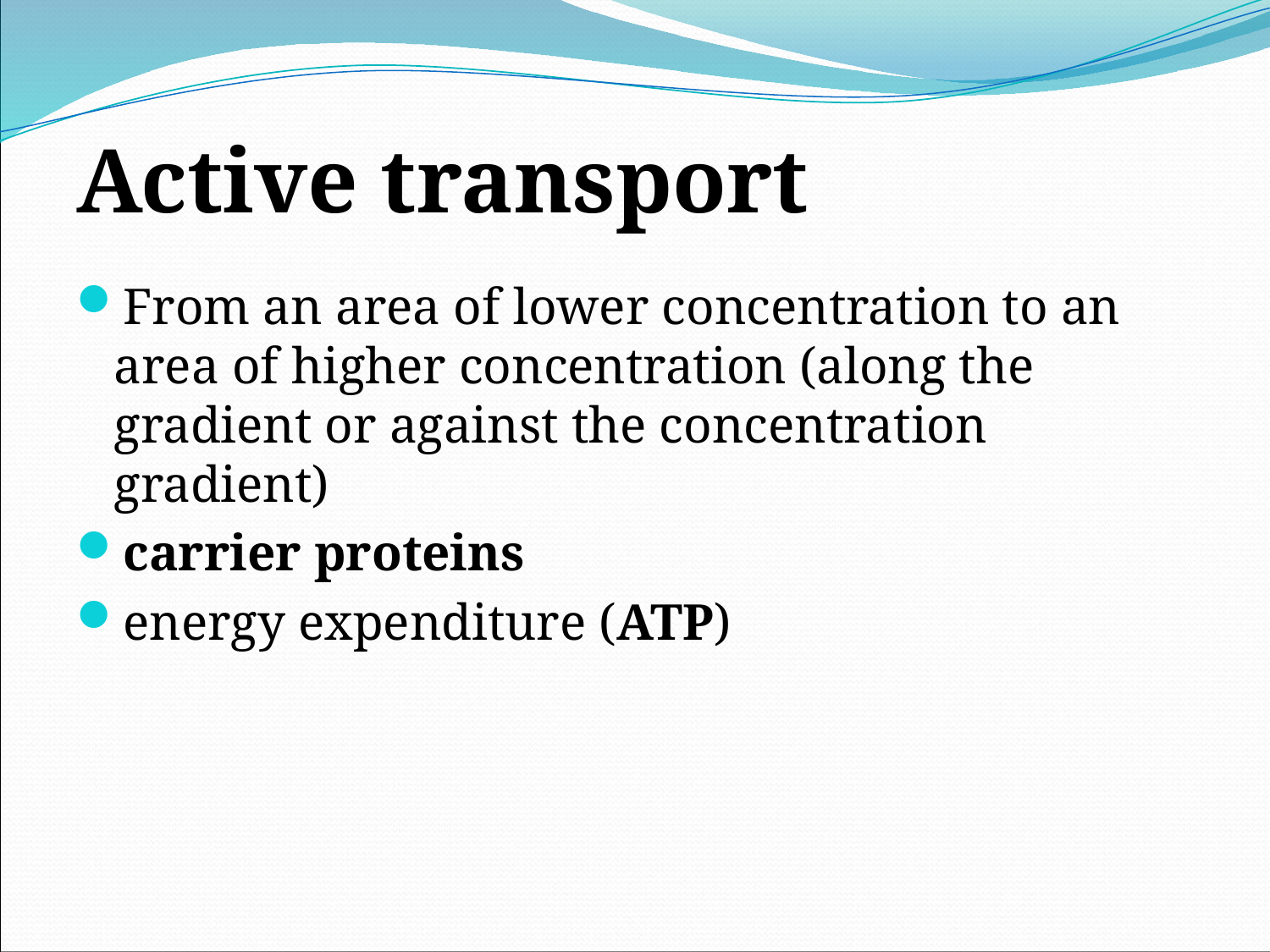

Active transport
From an area of ​​lower concentration to an area of ​​higher concentration (along the gradient or against the concentration gradient)
carrier proteins
energy expenditure (ATP)